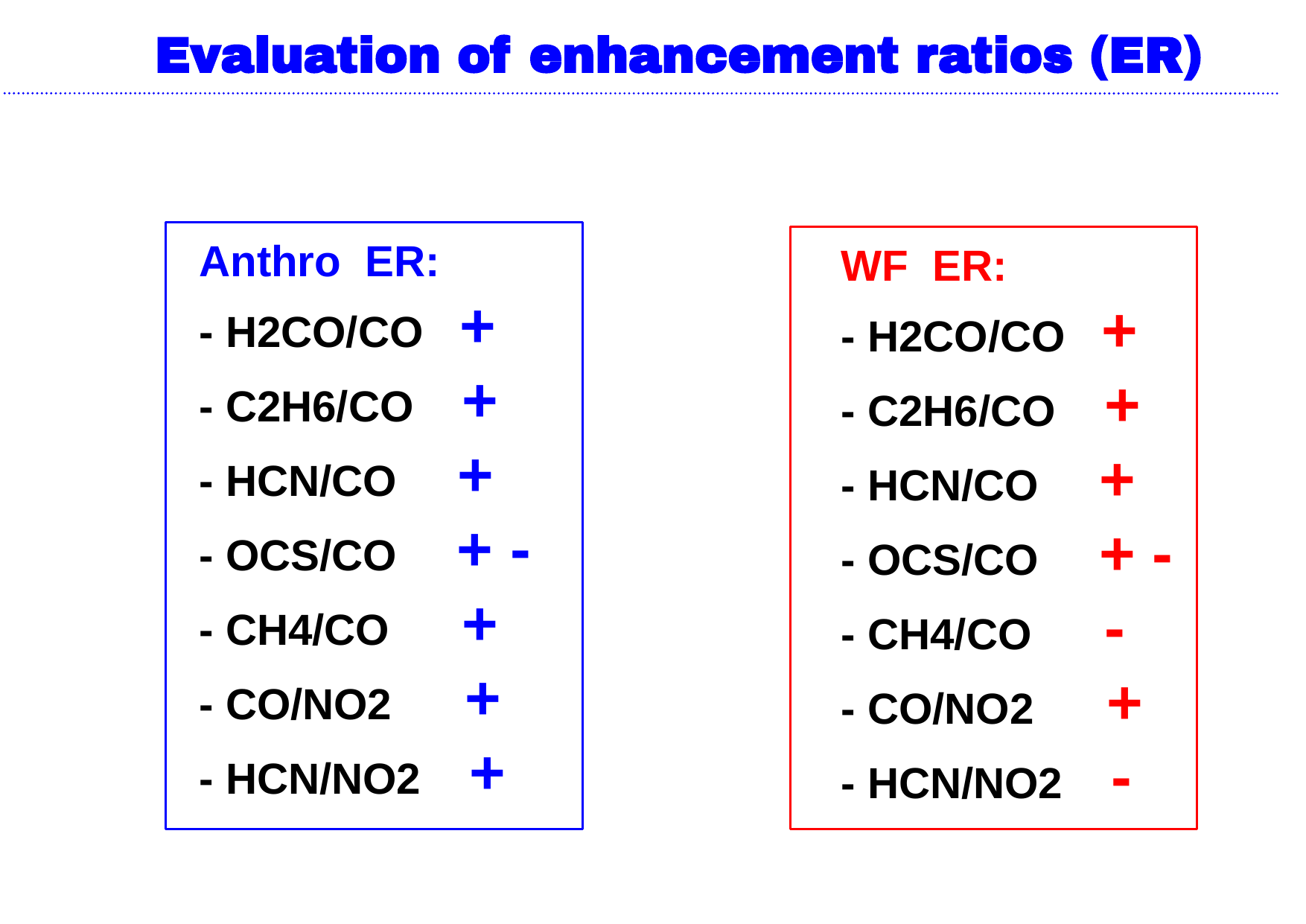

Evaluation of enhancement ratios (ER)
Evaluation of enhancement ratios (ER)
Evaluation of enhancement ratios (ER)

Evaluation of enhancement ratios (ER)

Anthro  ER:
- H2CO/CO   +
- C2H6/CO    +
- HCN/CO     +
- OCS/CO     + -
- CH4/CO      +
- CO/NO2      +
- HCN/NO2    +
WF  ER:
- H2CO/CO   +
- C2H6/CO    +
- HCN/CO     +
- OCS/CO     + -
- CH4/CO      -
- CO/NO2      +
- HCN/NO2    -